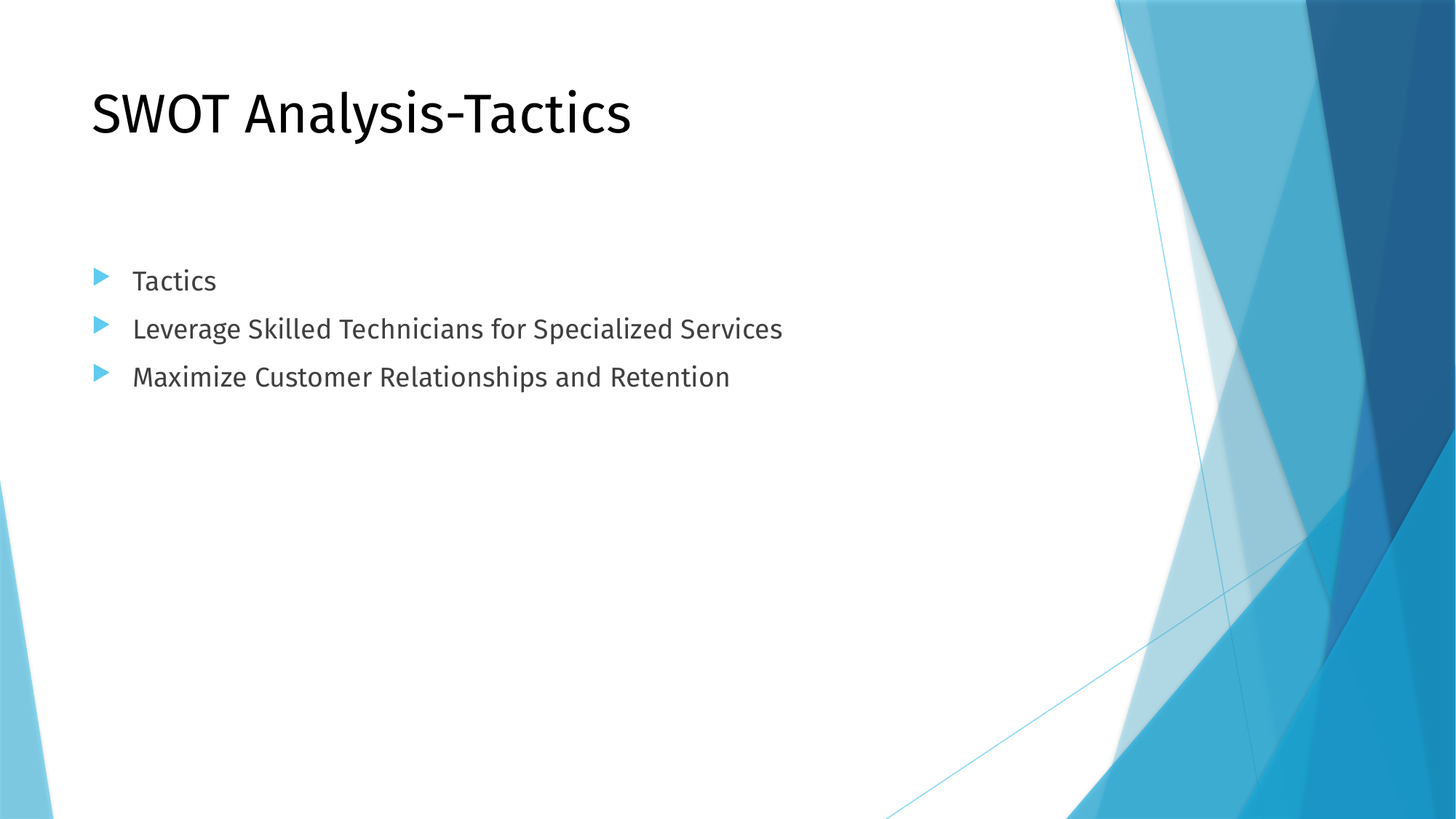

# SWOT Analysis-Tactics
Tactics
Leverage Skilled Technicians for Specialized Services
Maximize Customer Relationships and Retention